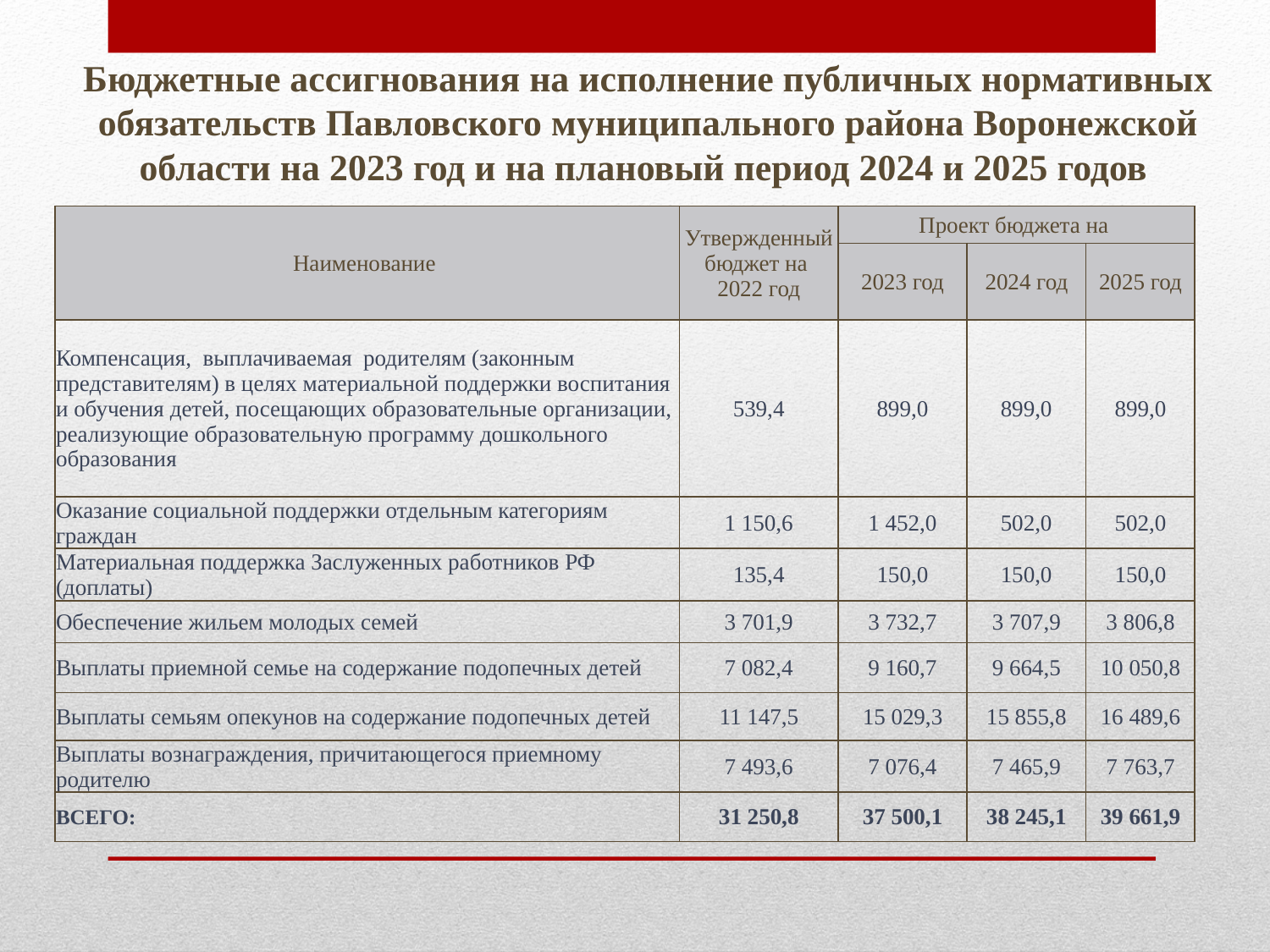

Бюджетные ассигнования на исполнение публичных нормативных обязательств Павловского муниципального района Воронежской области на 2023 год и на плановый период 2024 и 2025 годов
| Наименование | Утвержденный бюджет на 2022 год | Проект бюджета на |  |  |
| --- | --- | --- | --- | --- |
|  |  | 2023 год | 2024 год | 2025 год |
| Компенсация, выплачиваемая родителям (законным представителям) в целях материальной поддержки воспитания и обучения детей, посещающих образовательные организации, реализующие образовательную программу дошкольного образования | 539,4 | 899,0 | 899,0 | 899,0 |
| Оказание социальной поддержки отдельным категориям граждан | 1 150,6 | 1 452,0 | 502,0 | 502,0 |
| Материальная поддержка Заслуженных работников РФ (доплаты) | 135,4 | 150,0 | 150,0 | 150,0 |
| Обеспечение жильем молодых семей | 3 701,9 | 3 732,7 | 3 707,9 | 3 806,8 |
| Выплаты приемной семье на содержание подопечных детей | 7 082,4 | 9 160,7 | 9 664,5 | 10 050,8 |
| Выплаты семьям опекунов на содержание подопечных детей | 11 147,5 | 15 029,3 | 15 855,8 | 16 489,6 |
| Выплаты вознаграждения, причитающегося приемному родителю | 7 493,6 | 7 076,4 | 7 465,9 | 7 763,7 |
| ВСЕГО: | 31 250,8 | 37 500,1 | 38 245,1 | 39 661,9 |